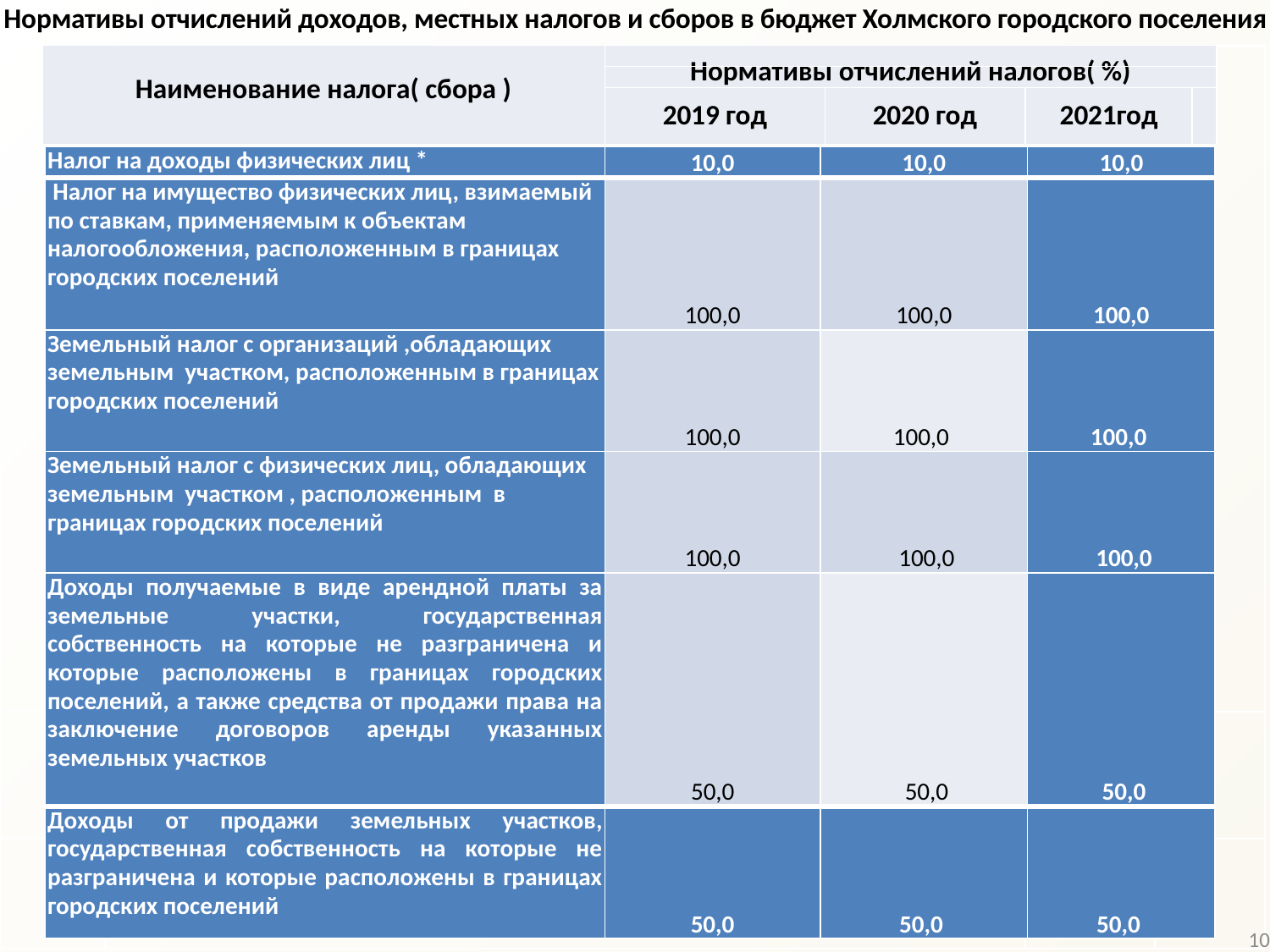

Нормативы отчислений доходов, местных налогов и сборов в бюджет Холмского городского поселения

| Наименование налога( сбора ) |  |  |  |  |
| --- | --- | --- | --- | --- |
|  | Нормативы отчислений налогов( %) |  |  |  |
|  | 2019 год | 2020 год | 2021год |  |

| Налог на доходы физических лиц \* | 10,0 | 10,0 | 10,0 |
| --- | --- | --- | --- |
| Налог на имущество физических лиц, взимаемый по ставкам, применяемым к объектам налогообложения, расположенным в границах городских поселений | 100,0 | 100,0 | 100,0 |
| Земельный налог с организаций ,обладающих земельным участком, расположенным в границах городских поселений | 100,0 | 100,0 | 100,0 |
| Земельный налог с физических лиц, обладающих земельным участком , расположенным в границах городских поселений | 100,0 | 100,0 | 100,0 |
| Доходы получаемые в виде арендной платы за земельные участки, государственная собственность на которые не разграничена и которые расположены в границах городских поселений, а также средства от продажи права на заключение договоров аренды указанных земельных участков | 50,0 | 50,0 | 50,0 |
| Доходы от продажи земельных участков, государственная собственность на которые не разграничена и которые расположены в границах городских поселений | 50,0 | 50,0 | 50,0 |

10